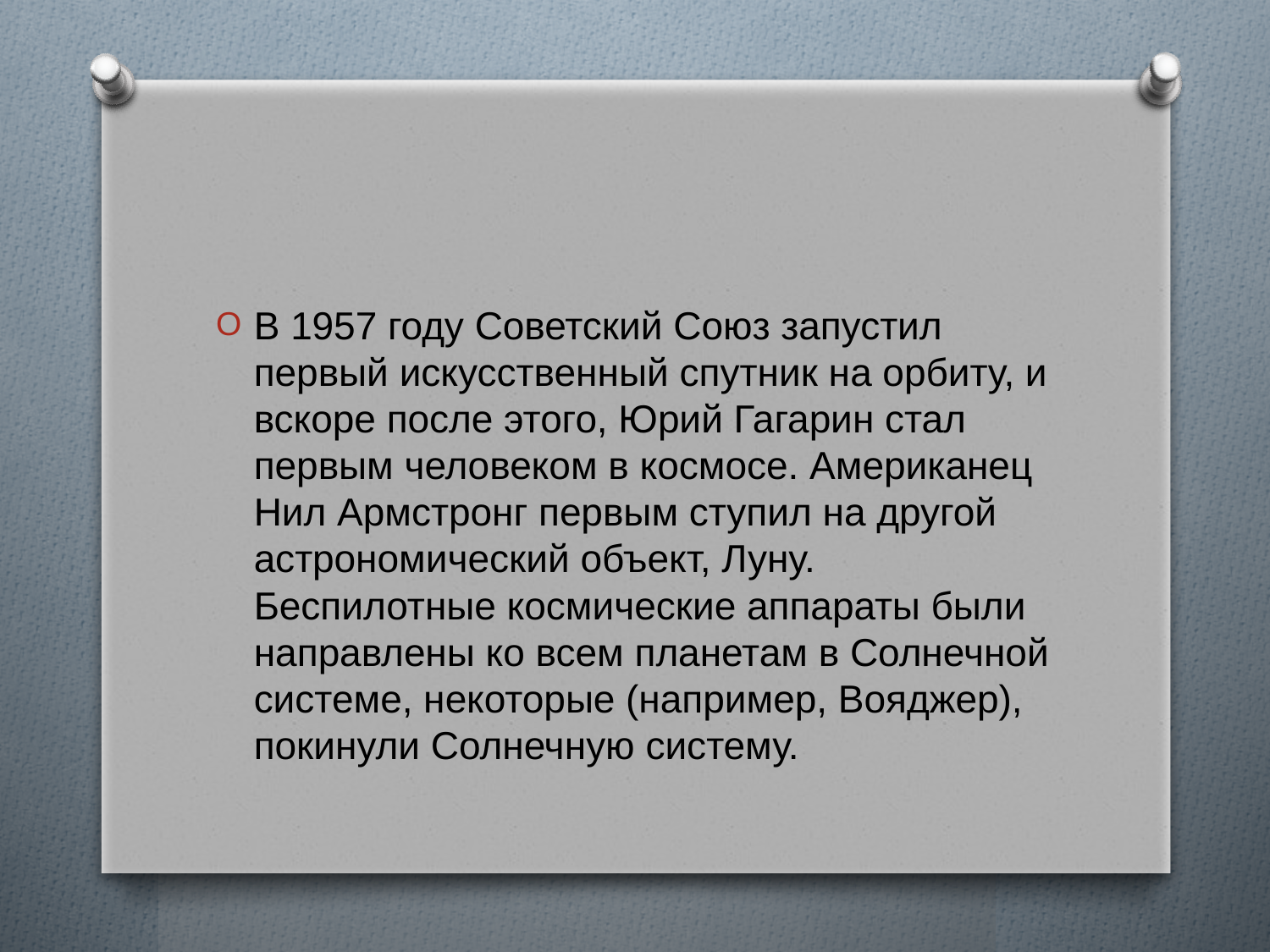

#
В 1957 году Советский Союз запустил первый искусственный спутник на орбиту, и вскоре после этого, Юрий Гагарин стал первым человеком в космосе. Американец Нил Армстронг первым ступил на другой астрономический объект, Луну. Беспилотные космические аппараты были направлены ко всем планетам в Солнечной системе, некоторые (например, Вояджер), покинули Солнечную систему.